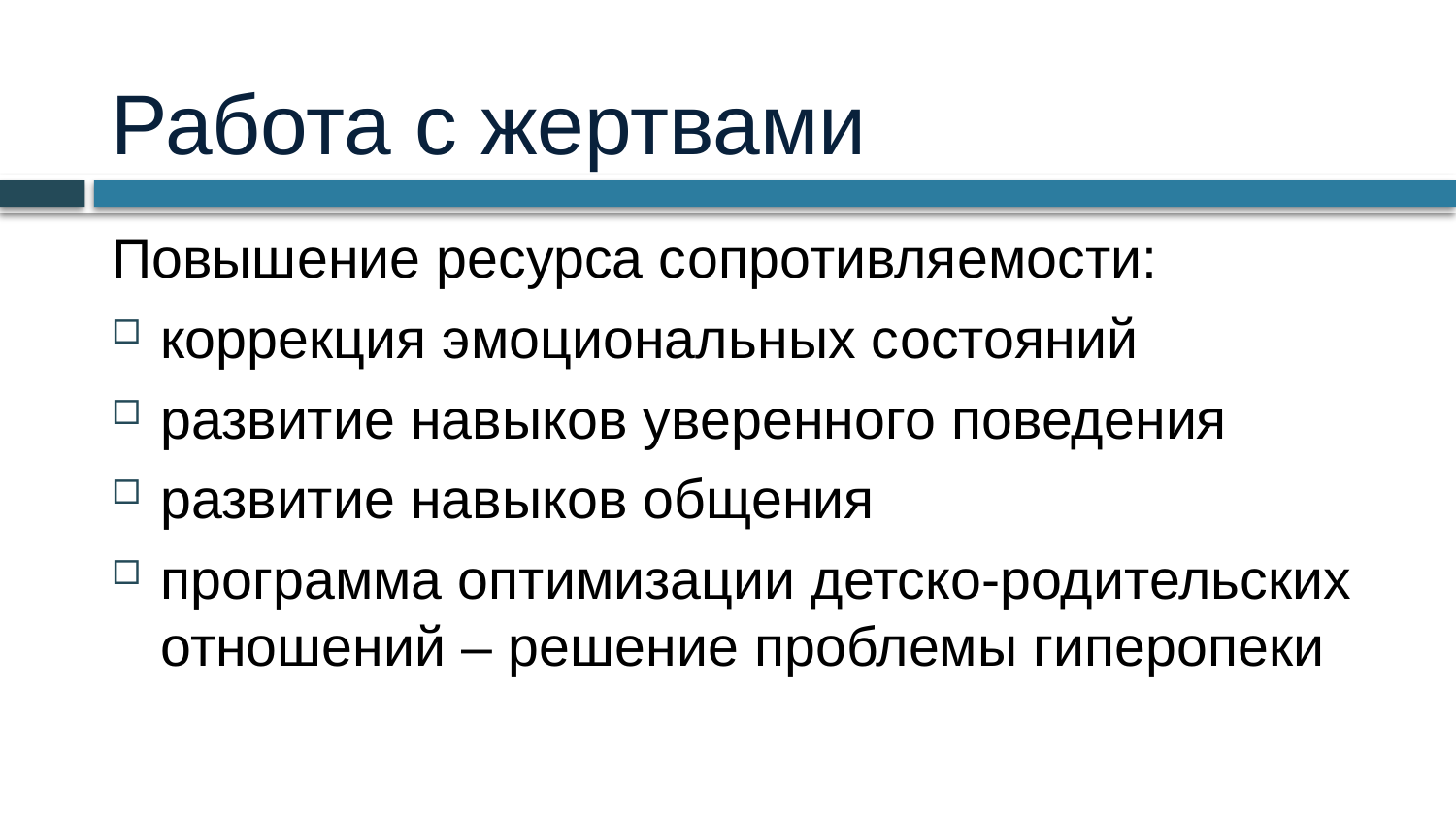

# Работа с жертвами
Повышение ресурса сопротивляемости:
коррекция эмоциональных состояний
развитие навыков уверенного поведения
развитие навыков общения
программа оптимизации детско-родительских отношений – решение проблемы гиперопеки